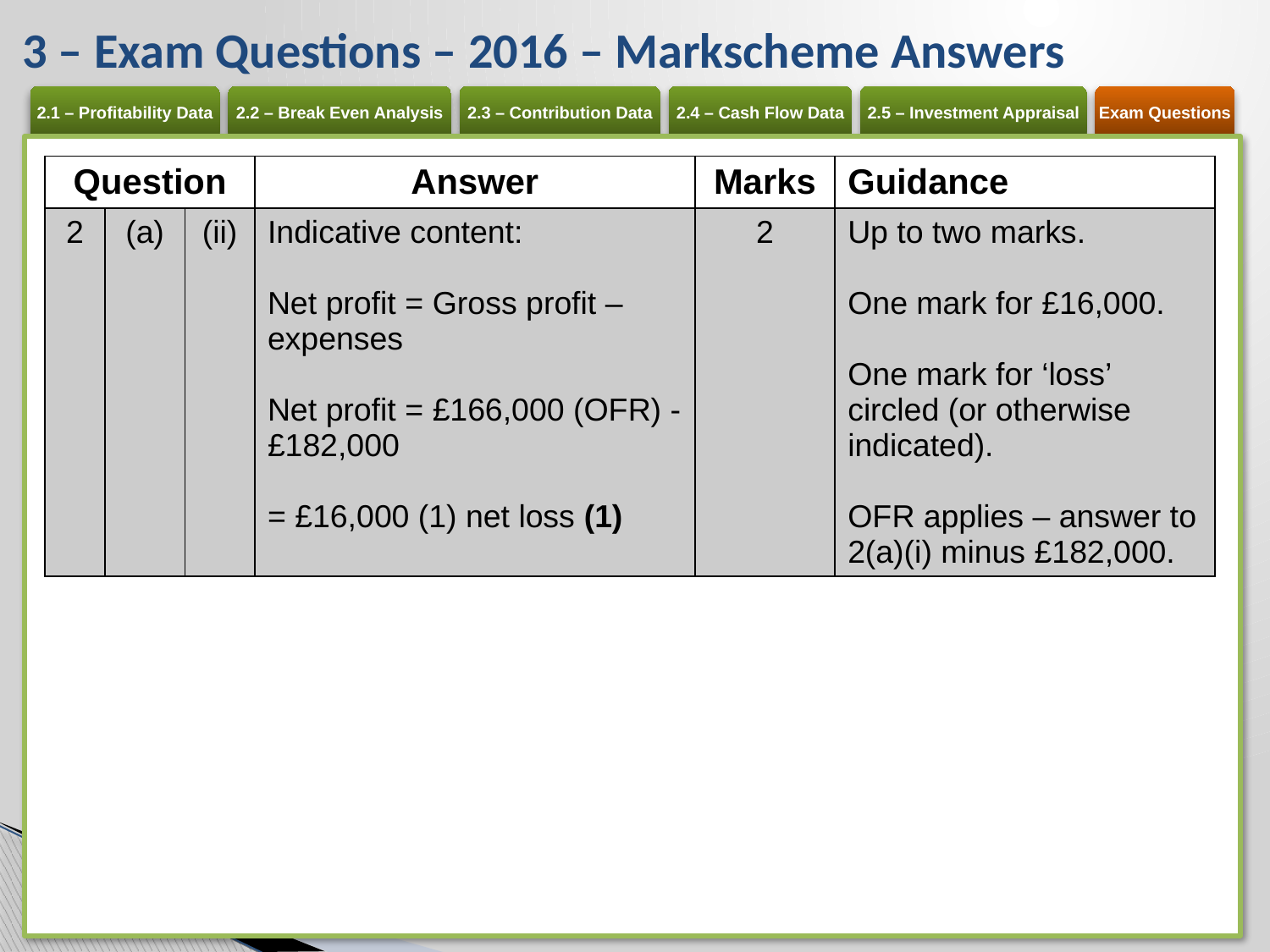

# 3 – Exam Questions – 2016 – Markscheme Answers
| Question |  |  | Answer | Marks | Guidance |
| --- | --- | --- | --- | --- | --- |
| 2 | (a) | (ii) | Indicative content: Net profit = Gross profit – expenses Net profit = £166,000 (OFR) - £182,000 = £16,000 (1) net loss (1) | 2 | Up to two marks. One mark for £16,000. One mark for ‘loss’ circled (or otherwise indicated). OFR applies – answer to 2(a)(i) minus £182,000. |